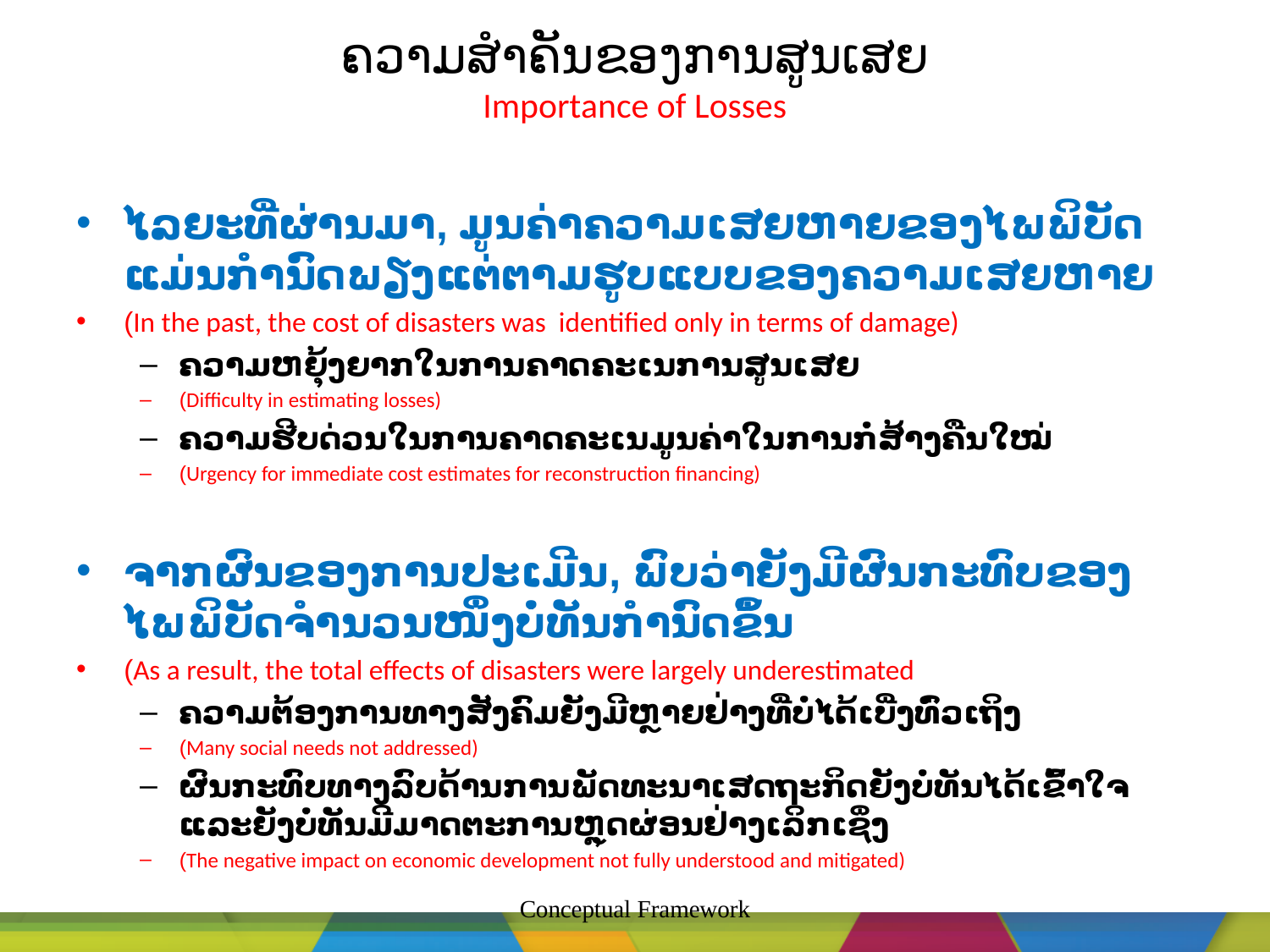

# ຄວາມສໍາຄັນຂອງການສູນເສຍ Importance of Losses
ໄລຍະທີ່ຜ່ານມາ, ມູນຄ່າຄວາມເສຍຫາຍຂອງໄພພິບັດແມ່ນກໍານົດພຽງແຕ່ຕາມຮູບແບບຂອງຄວາມເສຍຫາຍ
(In the past, the cost of disasters was  identified only in terms of damage)
ຄວາມຫຍຸ້ງຍາກໃນການຄາດຄະເນການສູນເສຍ
(Difficulty in estimating losses)
ຄວາມຮີບດ່ວນໃນການຄາດຄະເນມູນຄ່າໃນການກໍ່ສ້າງຄືນໃໝ່
(Urgency for immediate cost estimates for reconstruction financing)

ຈາກຜົນຂອງການປະເມີນ, ພົບວ່າຍັງມີຜົນກະທົບຂອງໄພພິບັດຈໍານວນໜຶ່ງບໍ່ທັນກໍານົດຂຶ້ນ
(As a result, the total effects of disasters were largely underestimated
ຄວາມຕ້ອງການທາງສັງຄົມຍັງມີຫຼາຍຢ່າງທີ່ບໍ່ໄດ້ເບີ່ງທົ່ວເຖິງ
(Many social needs not addressed)
ຜົນກະທົບທາງລົບດ້ານການພັດທະນາເສດຖະກິດຍັງບໍ່ທັນໄດ້ເຂົ້າໃຈແລະຍັງບໍ່ທັນມີມາດຕະການຫຼຸດຜ່ອນຢ່າງເລິກເຊິ່ງ
(The negative impact on economic development not fully understood and mitigated)
Conceptual Framework